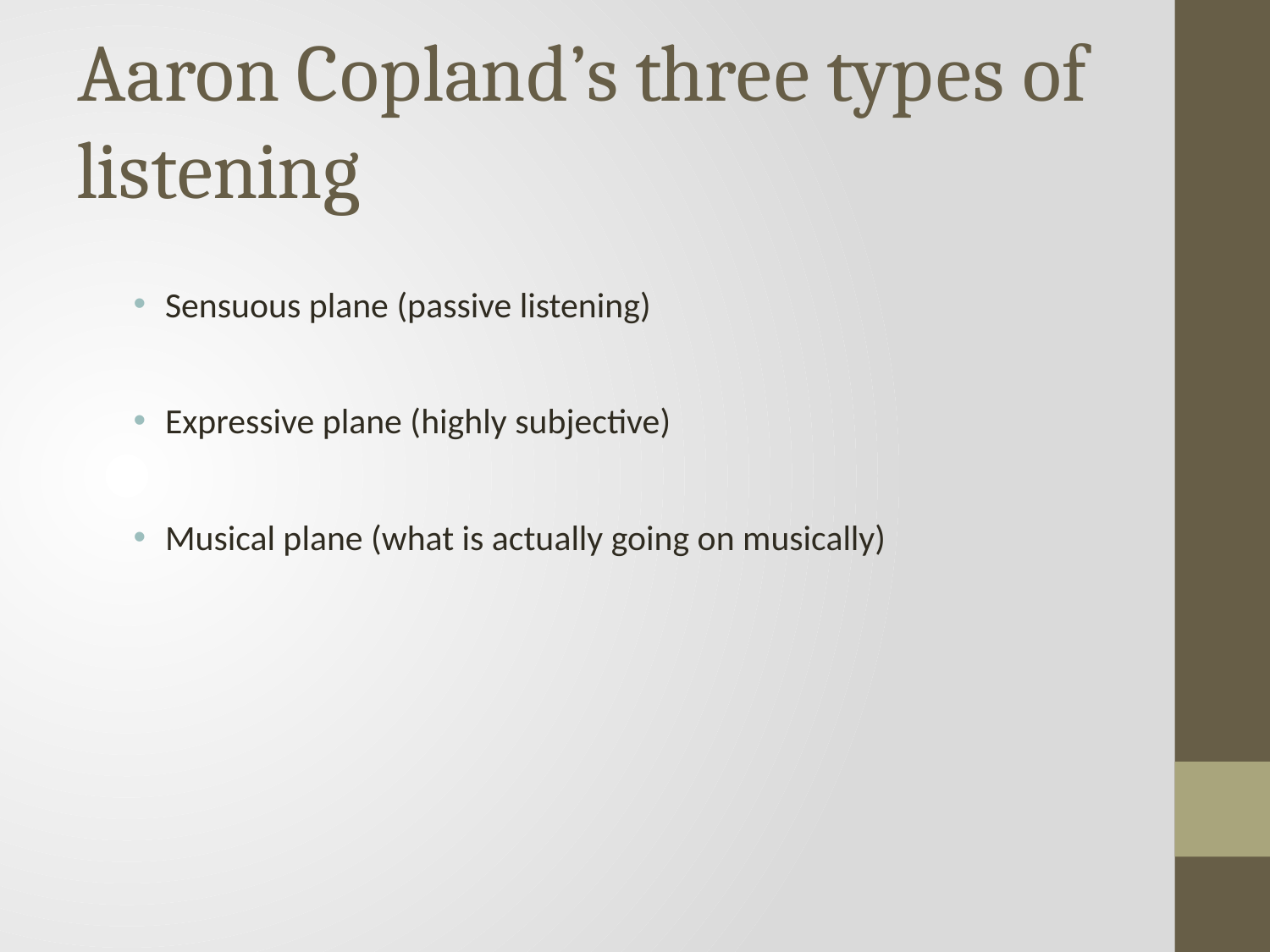

# Aaron Copland’s three types of listening

Sensuous plane (passive listening)

Expressive plane (highly subjective)

Musical plane (what is actually going on musically)